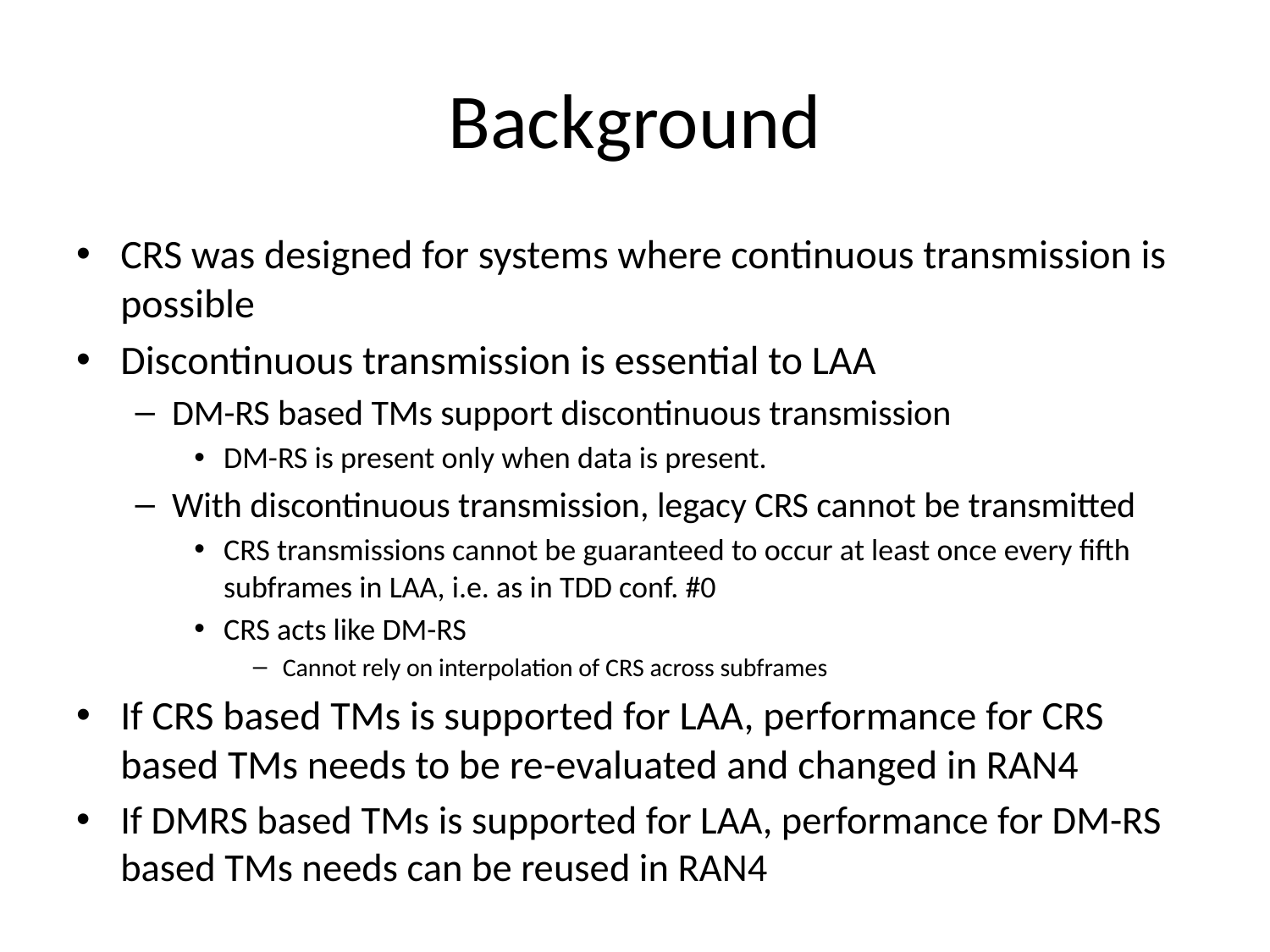

# Background
CRS was designed for systems where continuous transmission is possible
Discontinuous transmission is essential to LAA
DM-RS based TMs support discontinuous transmission
DM-RS is present only when data is present.
With discontinuous transmission, legacy CRS cannot be transmitted
CRS transmissions cannot be guaranteed to occur at least once every fifth subframes in LAA, i.e. as in TDD conf. #0
CRS acts like DM-RS
Cannot rely on interpolation of CRS across subframes
If CRS based TMs is supported for LAA, performance for CRS based TMs needs to be re-evaluated and changed in RAN4
If DMRS based TMs is supported for LAA, performance for DM-RS based TMs needs can be reused in RAN4